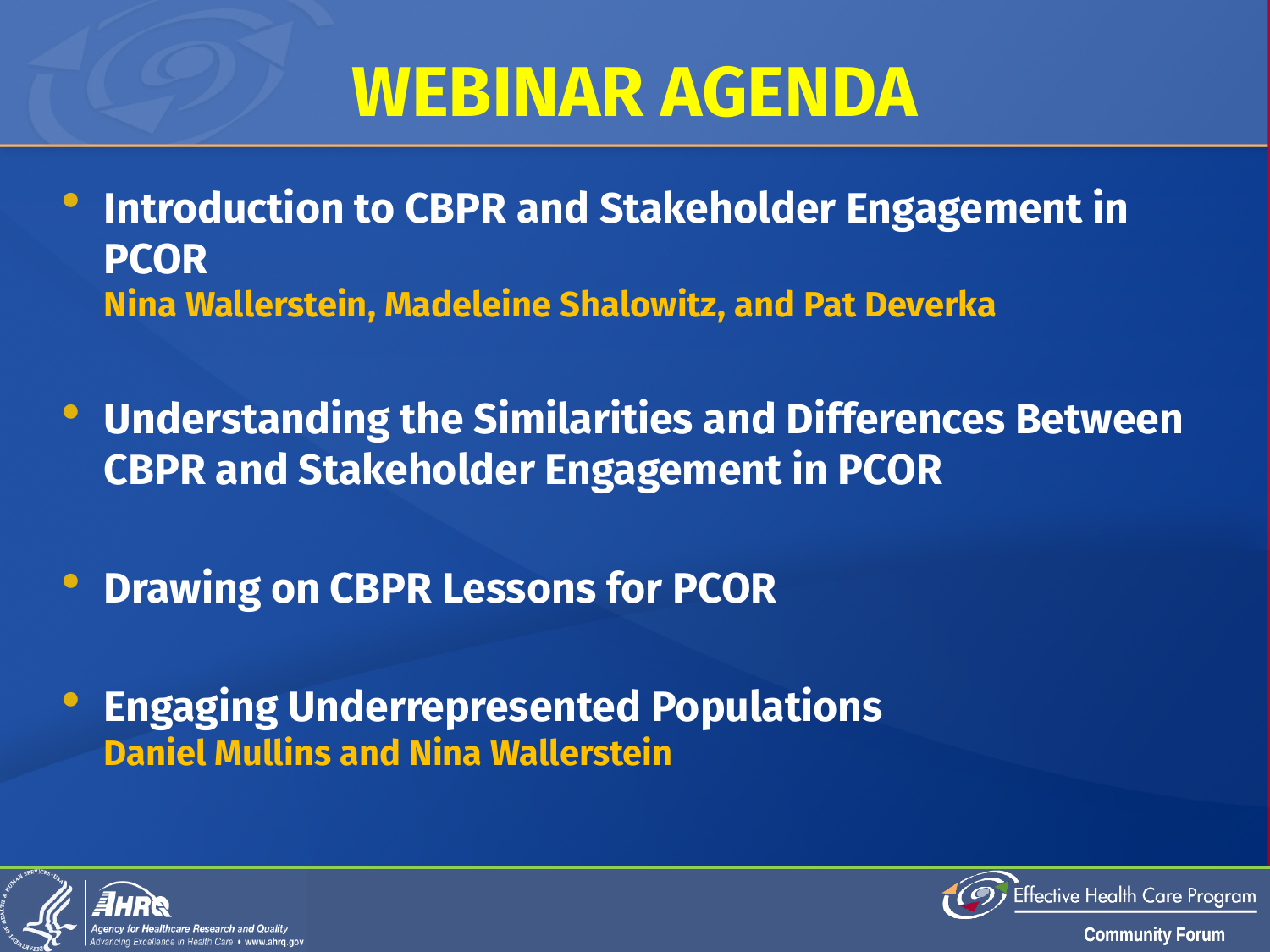

# Webinar Agenda
Introduction to CBPR and Stakeholder Engagement in PCOR
Nina Wallerstein, Madeleine Shalowitz, and Pat Deverka

Understanding the Similarities and Differences Between CBPR and Stakeholder Engagement in PCOR

Drawing on CBPR Lessons for PCOR

Engaging Underrepresented Populations
Daniel Mullins and Nina Wallerstein